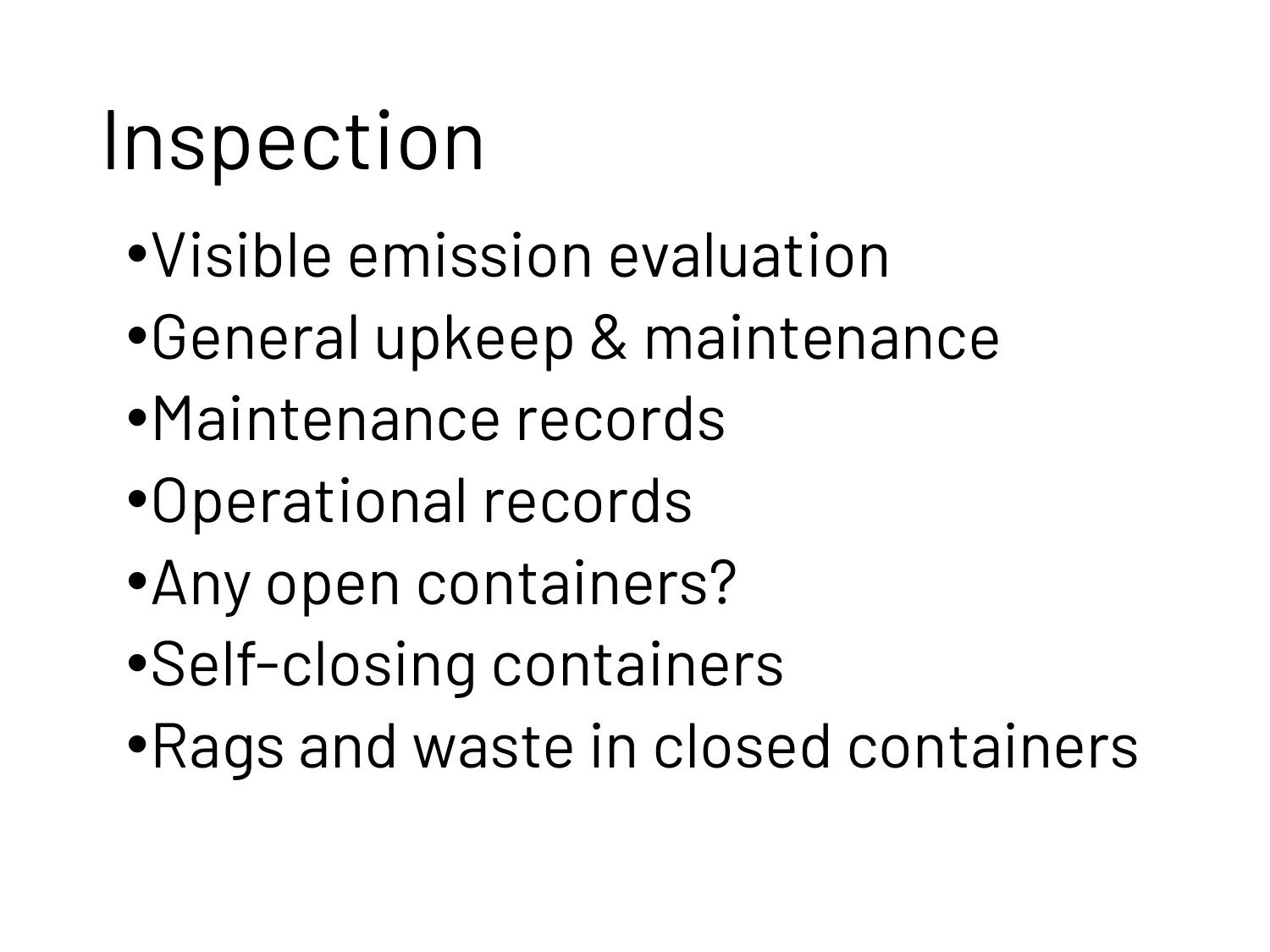

# Inspection
Visible emission evaluation
General upkeep & maintenance
Maintenance records
Operational records
Any open containers?
Self-closing containers
Rags and waste in closed containers